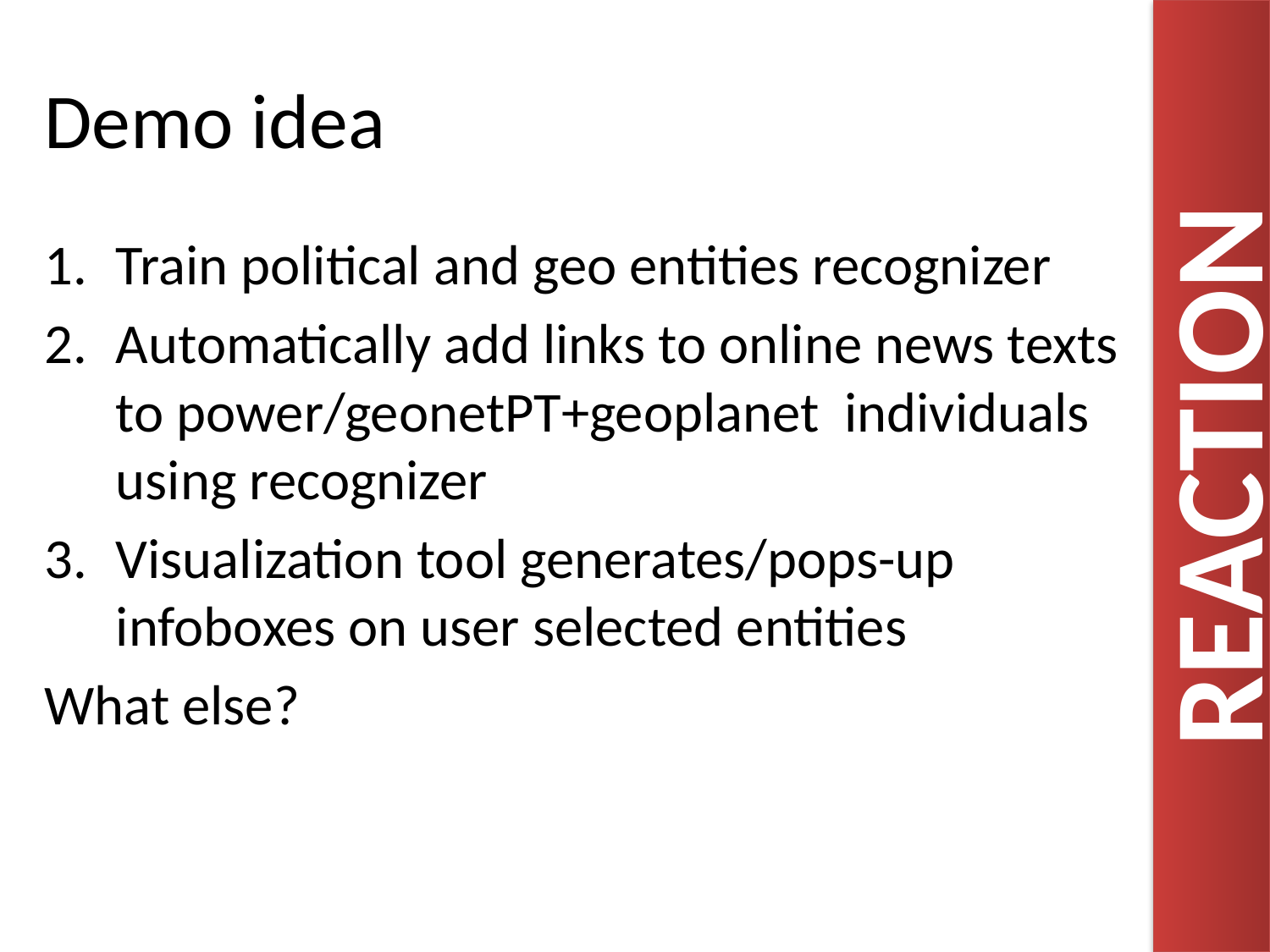

# Demo idea
Train political and geo entities recognizer
Automatically add links to online news texts to power/geonetPT+geoplanet  individuals using recognizer
Visualization tool generates/pops-up infoboxes on user selected entities
What else?